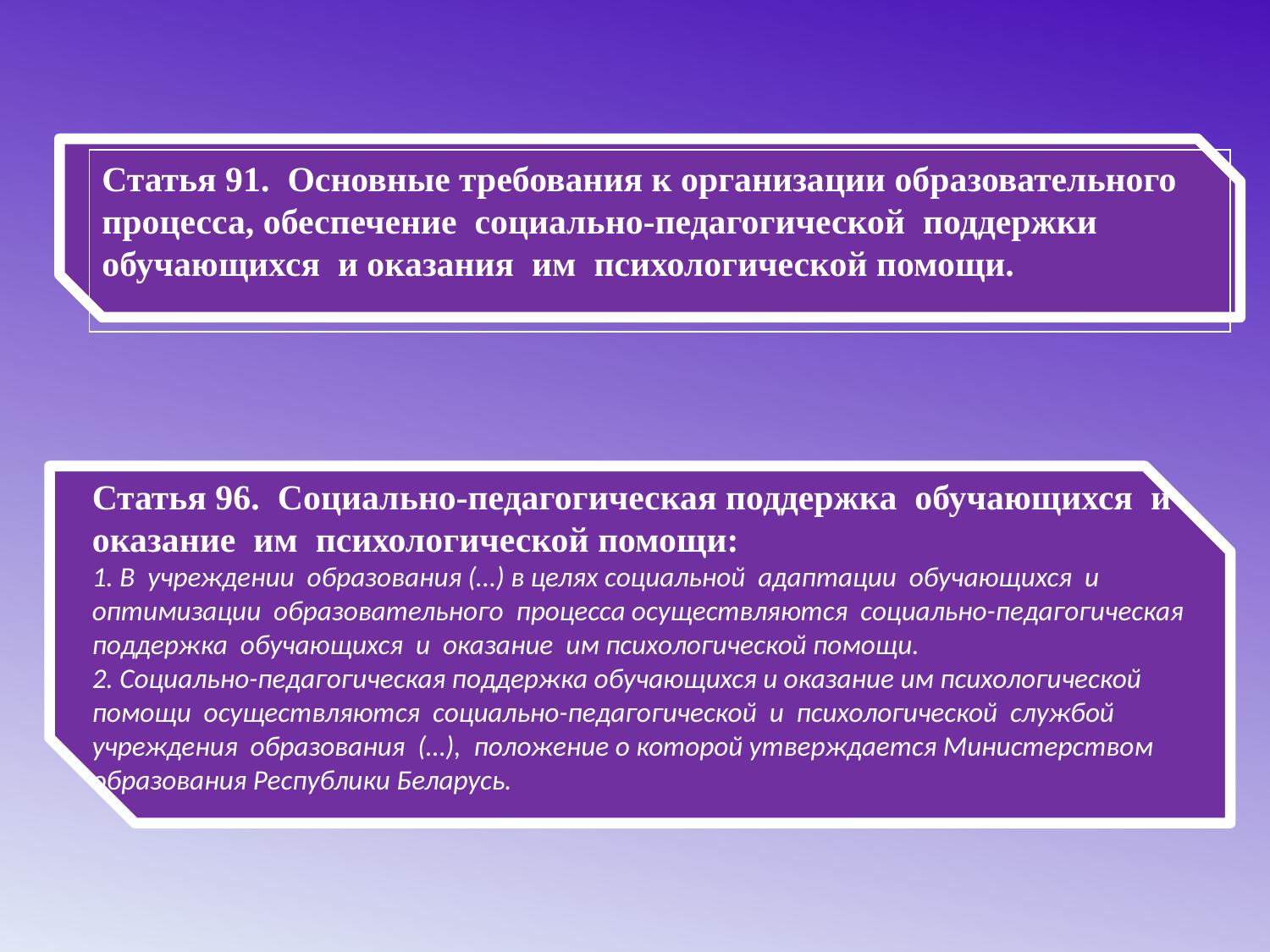

Статья 91.  Основные требования к организации образовательного процесса, обеспечение  социально-педагогической  поддержки  обучающихся  и оказания  им  психологической помощи.

Статья 96.  Социально-педагогическая поддержка  обучающихся  и  оказание  им  психологической помощи:
1. В  учреждении  образования (…) в целях социальной  адаптации  обучающихся  и  оптимизации  образовательного  процесса осуществляются  социально-педагогическая  поддержка  обучающихся  и  оказание  им психологической помощи.
2. Социально-педагогическая поддержка обучающихся и оказание им психологической
помощи  осуществляются  социально-педагогической  и  психологической  службой
учреждения  образования  (…),  положение о которой утверждается Министерством
образования Республики Беларусь.